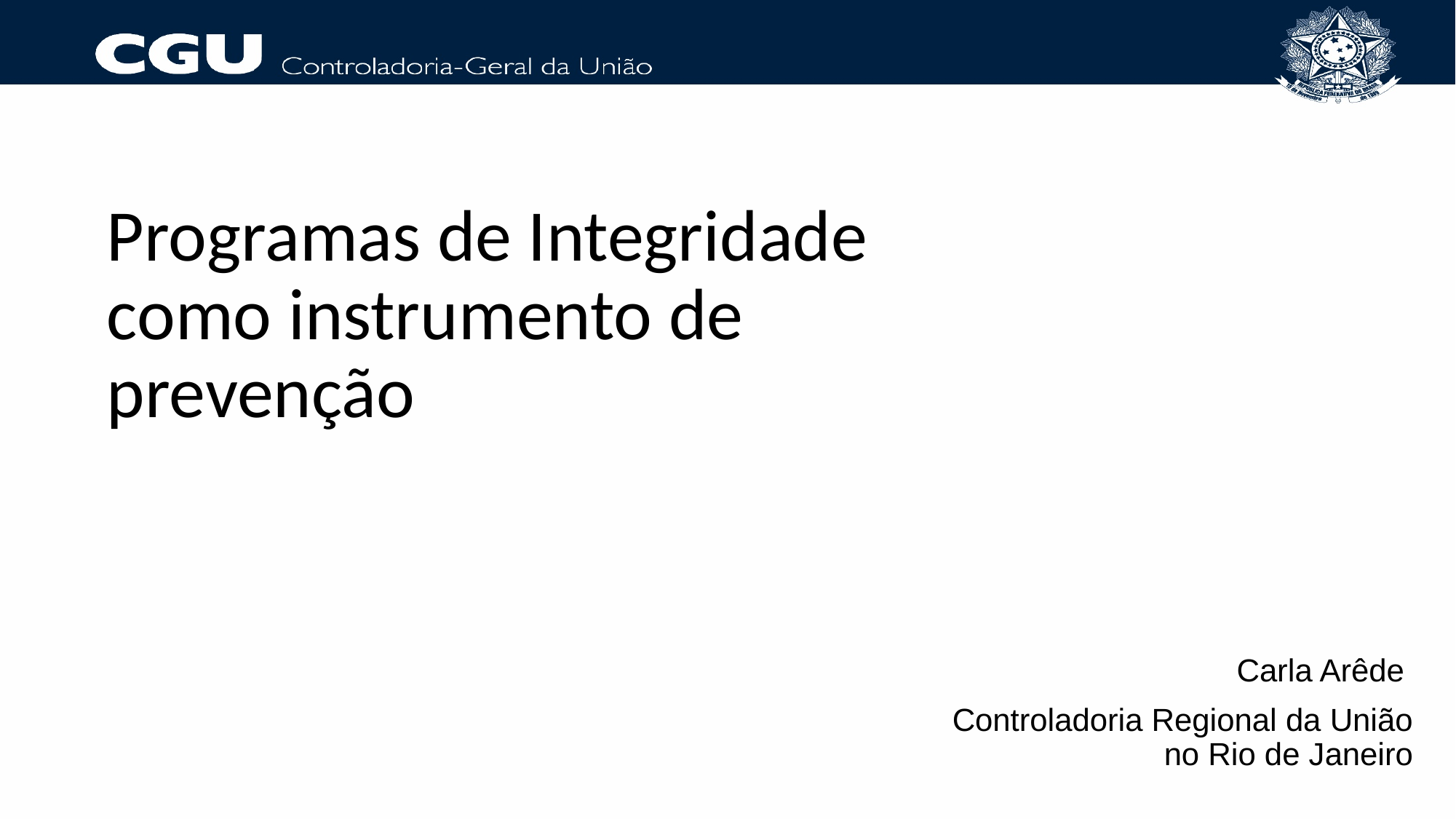

Programas de Integridade como instrumento de prevenção
Carla Arêde
Controladoria Regional da União no Rio de Janeiro